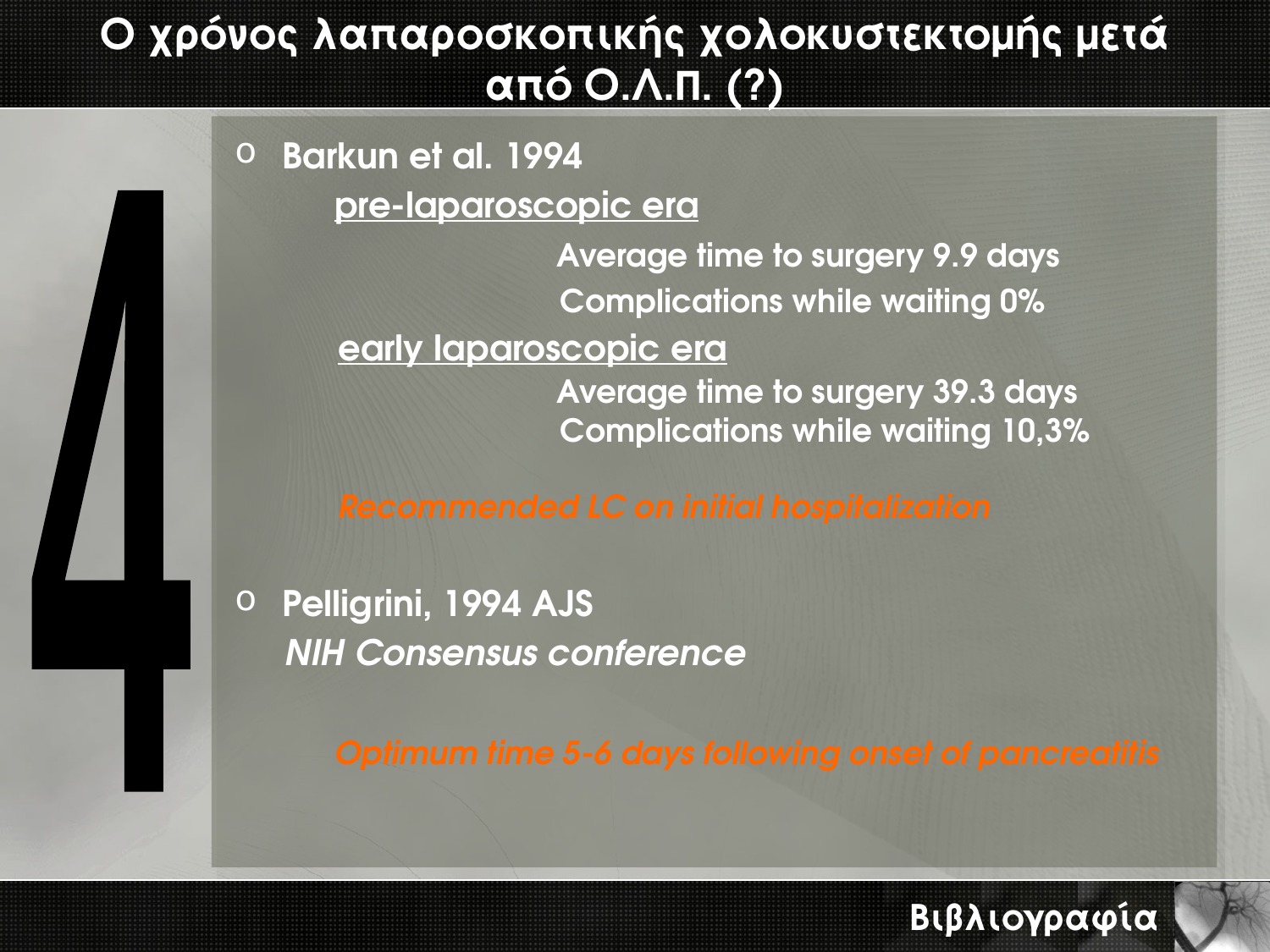

# Ο χρόνος λαπαροσκοπικής χολοκυστεκτομής μετά από Ο.Λ.Π. (?)
Barkun et al. 1994
          pre-laparoscopic era
                      Average time to surgery 9.9 days
                         Complications while waiting 0%
early laparoscopic era
                      Average time to surgery 39.3 days
                         Complications while waiting 10,3%

Recommended LC on initial hospitalization

Pelligrini, 1994 AJS
     NIH Consensus conference

          Optimum time 5-6 days following onset of pancreatitis

4
Βιβλιογραφία